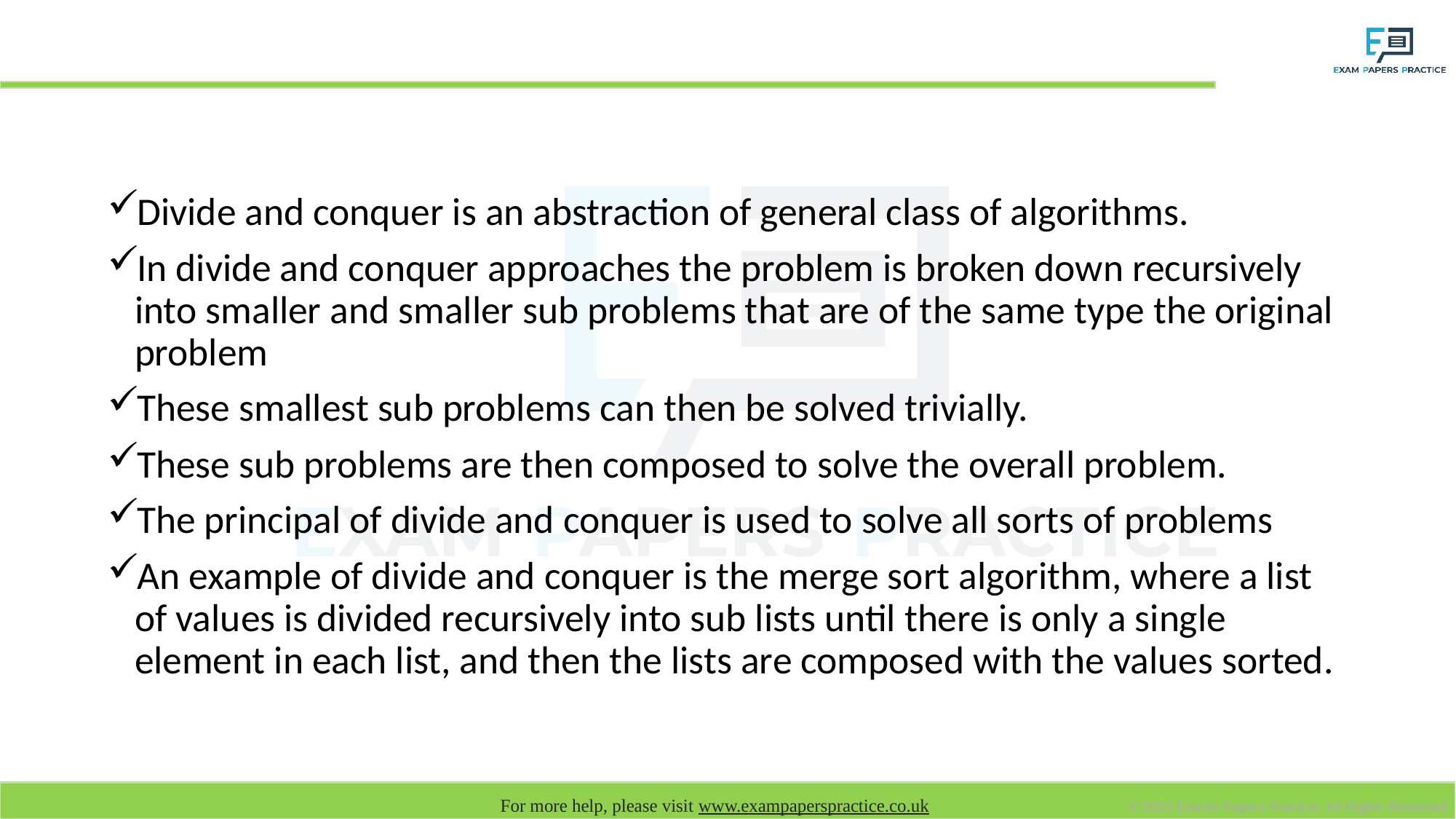

# Divide and Conquer
Divide and conquer is an abstraction of general class of algorithms.
In divide and conquer approaches the problem is broken down recursively into smaller and smaller sub problems that are of the same type the original problem
These smallest sub problems can then be solved trivially.
These sub problems are then composed to solve the overall problem.
The principal of divide and conquer is used to solve all sorts of problems
An example of divide and conquer is the merge sort algorithm, where a list of values is divided recursively into sub lists until there is only a single element in each list, and then the lists are composed with the values sorted.